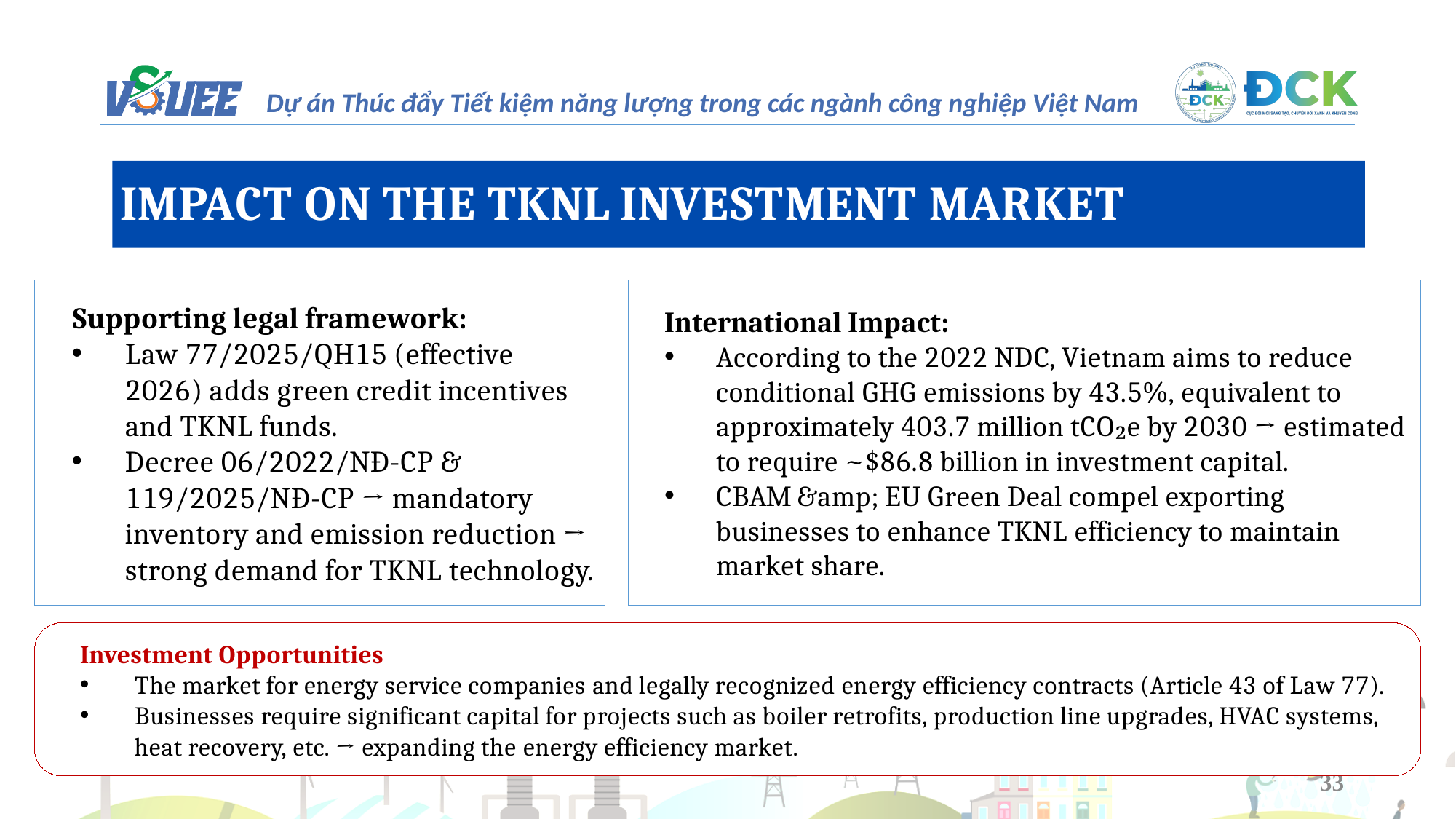

IMPACT ON THE TKNL INVESTMENT MARKET
International Impact:
According to the 2022 NDC, Vietnam aims to reduce conditional GHG emissions by 43.5%, equivalent to approximately 403.7 million tCO₂e by 2030 → estimated to require ~$86.8 billion in investment capital.
CBAM &amp; EU Green Deal compel exporting businesses to enhance TKNL efficiency to maintain market share.
Supporting legal framework:
Law 77/2025/QH15 (effective 2026) adds green credit incentives and TKNL funds.
Decree 06/2022/NĐ-CP & 119/2025/NĐ-CP → mandatory inventory and emission reduction → strong demand for TKNL technology.
Investment Opportunities
The market for energy service companies and legally recognized energy efficiency contracts (Article 43 of Law 77).
Businesses require significant capital for projects such as boiler retrofits, production line upgrades, HVAC systems, heat recovery, etc. → expanding the energy efficiency market.
33